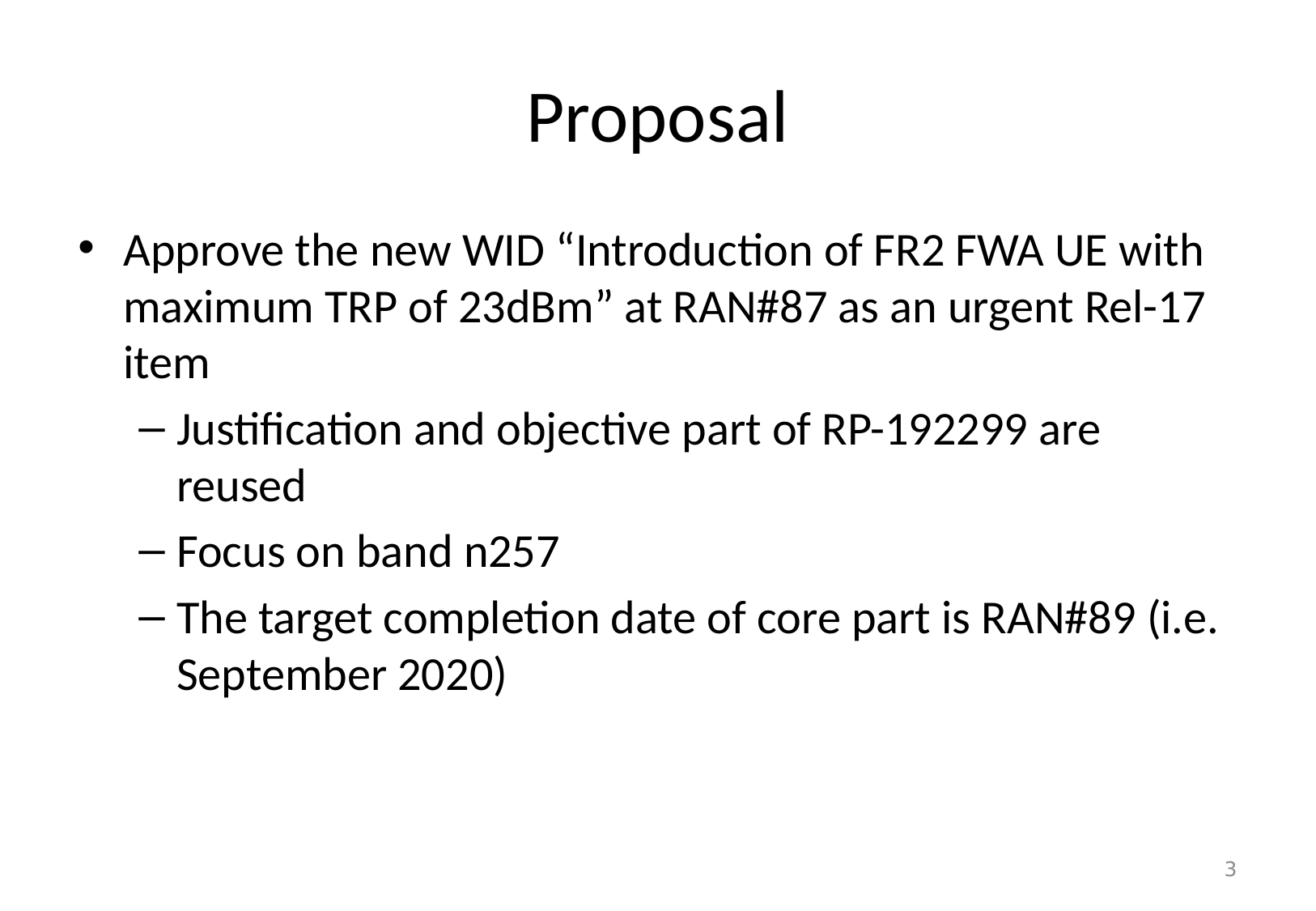

# Proposal
Approve the new WID “Introduction of FR2 FWA UE with maximum TRP of 23dBm” at RAN#87 as an urgent Rel-17 item
Justification and objective part of RP-192299 are reused
Focus on band n257
The target completion date of core part is RAN#89 (i.e. September 2020)

3